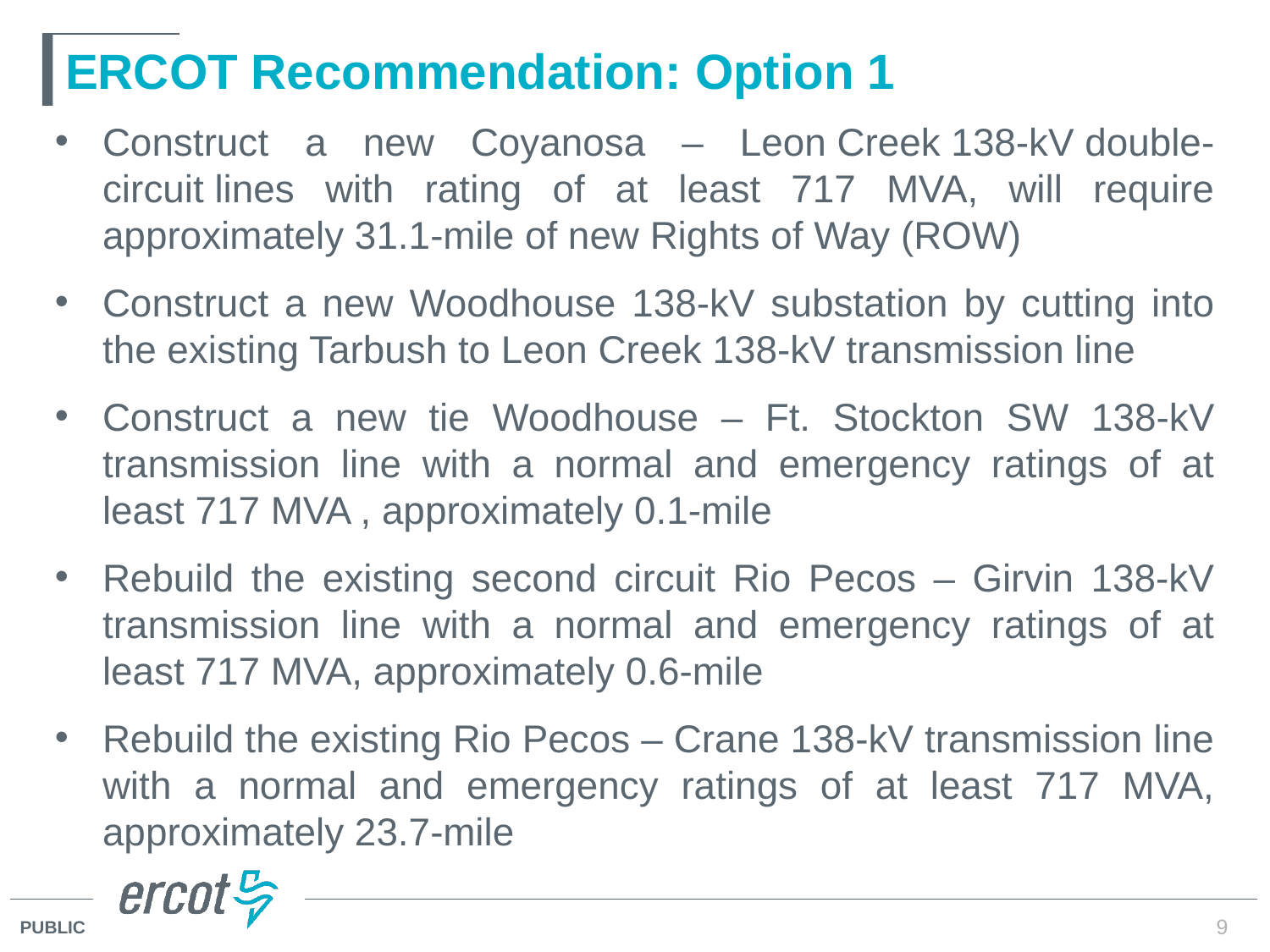

# ERCOT Recommendation: Option 1
Construct a new Coyanosa – Leon Creek 138-kV double‐circuit lines with rating of at least 717 MVA, will require approximately 31.1-mile of new Rights of Way (ROW)
Construct a new Woodhouse 138-kV substation by cutting into the existing Tarbush to Leon Creek 138-kV transmission line
Construct a new tie Woodhouse – Ft. Stockton SW 138-kV transmission line with a normal and emergency ratings of at least 717 MVA , approximately 0.1-mile
Rebuild the existing second circuit Rio Pecos – Girvin 138-kV transmission line with a normal and emergency ratings of at least 717 MVA, approximately 0.6-mile
Rebuild the existing Rio Pecos – Crane 138-kV transmission line with a normal and emergency ratings of at least 717 MVA, approximately 23.7-mile
9